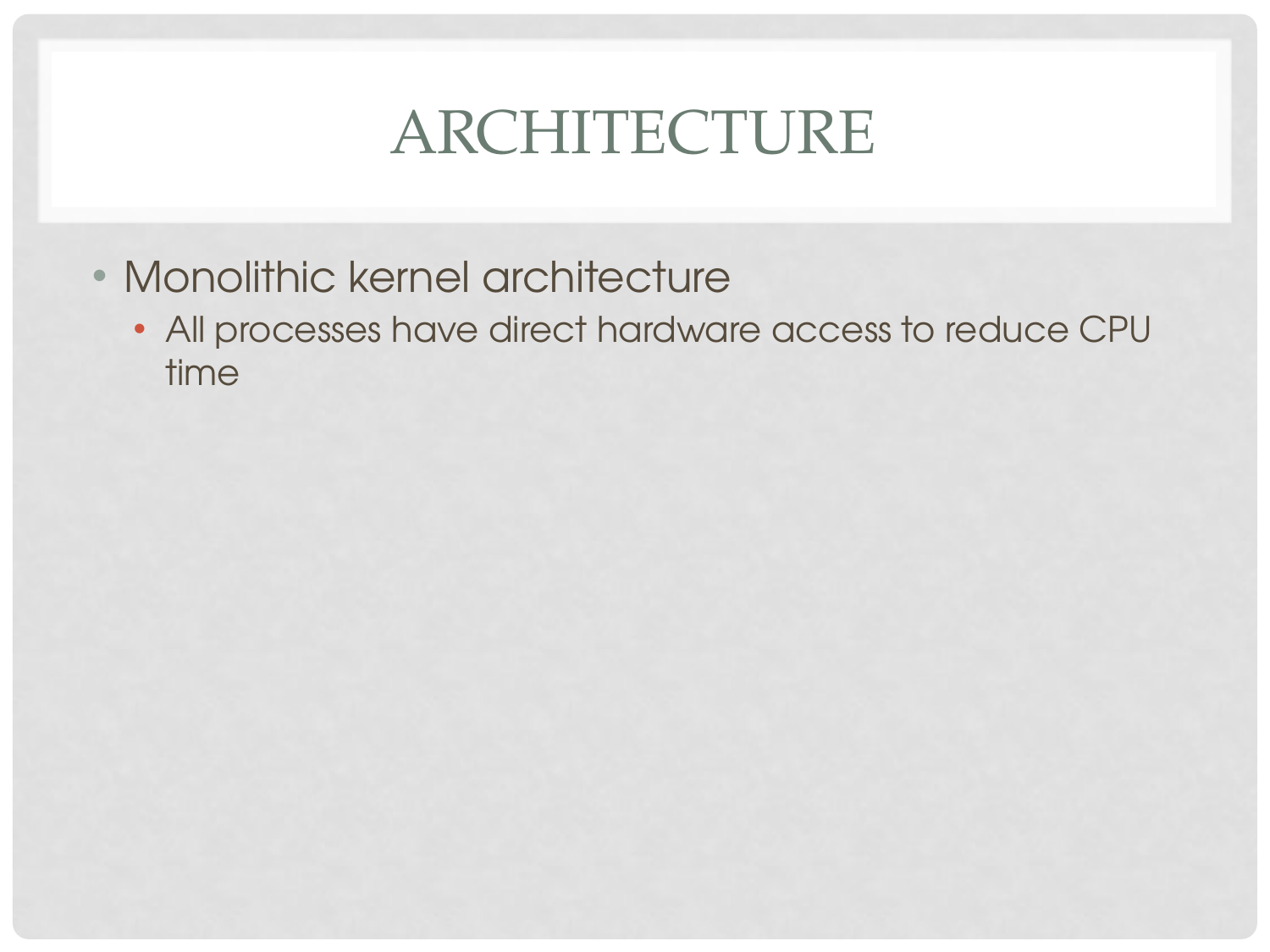

# Architecture
Monolithic kernel architecture
All processes have direct hardware access to reduce CPU time